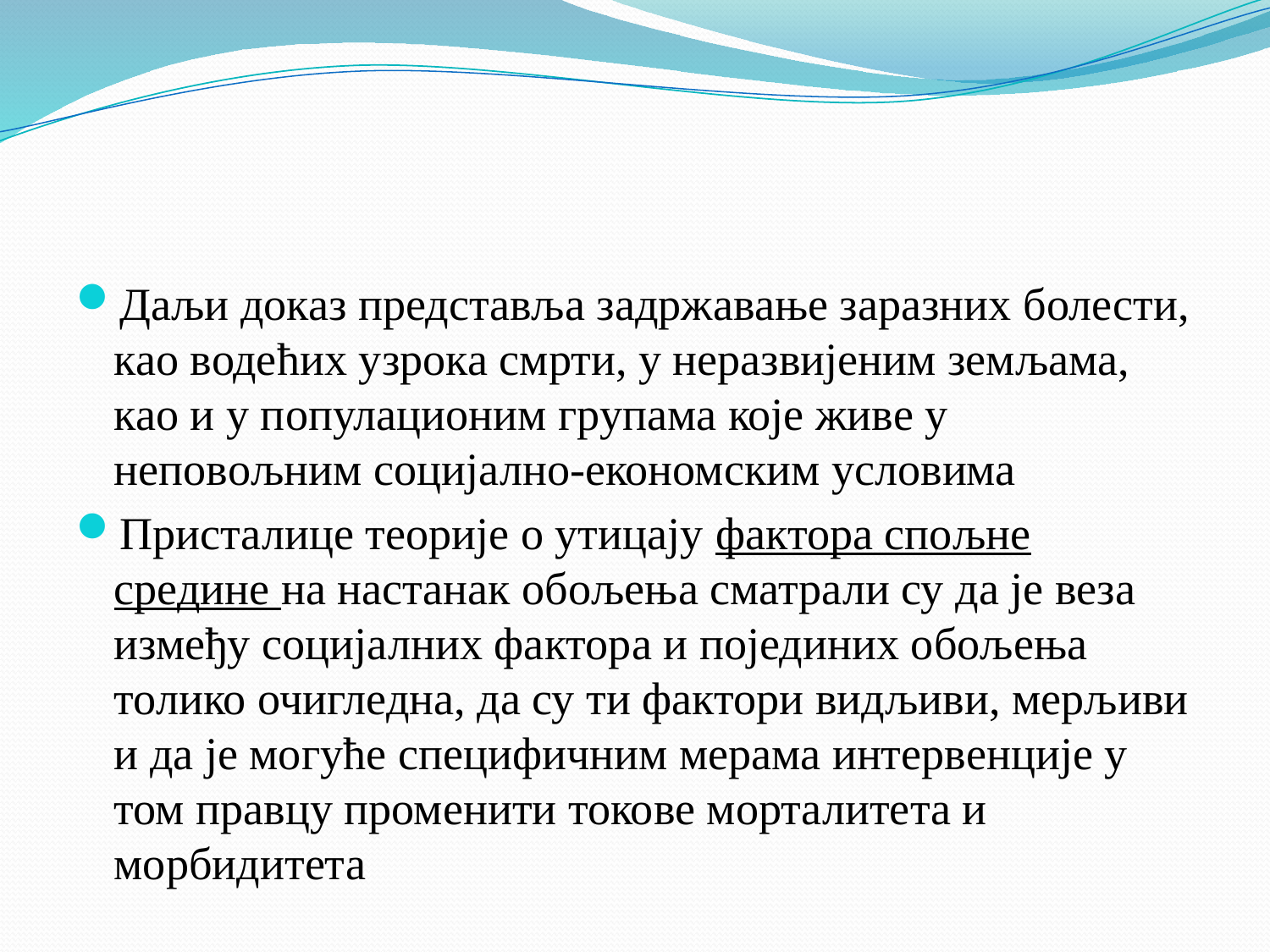

#
Даљи доказ представља задржавање заразних болести, као водећих узрока смрти, у неразвијеним земљама, као и у популационим групама које живе у неповољним социјално-економским условима
Присталице теорије о утицају фактора спољне средине на настанак обољења сматрали су да је веза између социјалних фактора и појединих обољења толико очигледна, да су ти фактори видљиви, мерљиви и да је могуће специфичним мерама интервенције у том правцу променити токове морталитета и морбидитета